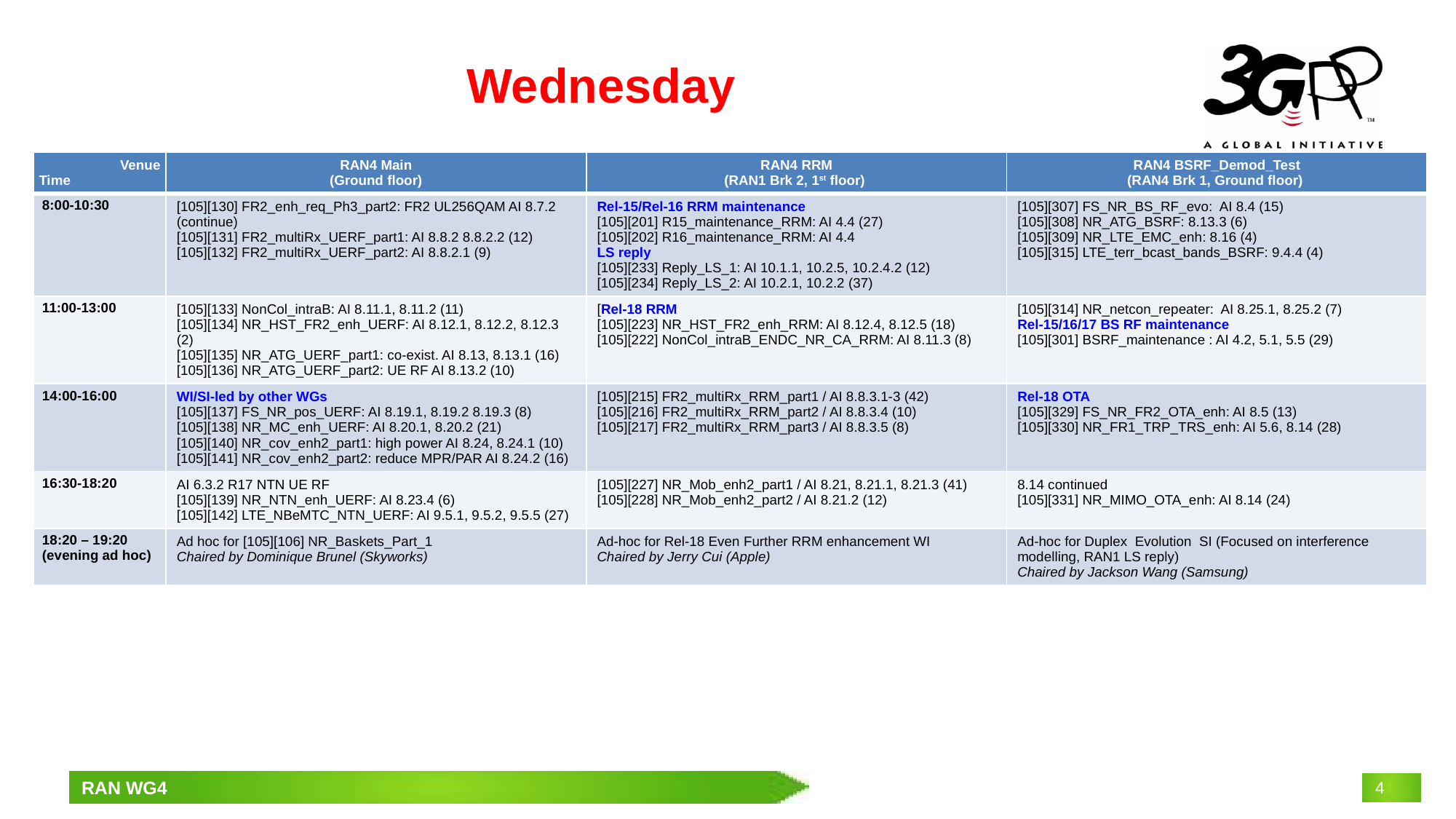

# Wednesday
| Venue Time | RAN4 Main (Ground floor) | RAN4 RRM (RAN1 Brk 2, 1st floor) | RAN4 BSRF\_Demod\_Test (RAN4 Brk 1, Ground floor) |
| --- | --- | --- | --- |
| 8:00-10:30 | [105][130] FR2\_enh\_req\_Ph3\_part2: FR2 UL256QAM AI 8.7.2 (continue) [105][131] FR2\_multiRx\_UERF\_part1: AI 8.8.2 8.8.2.2 (12) [105][132] FR2\_multiRx\_UERF\_part2: AI 8.8.2.1 (9) | Rel-15/Rel-16 RRM maintenance [105][201] R15\_maintenance\_RRM: AI 4.4 (27) [105][202] R16\_maintenance\_RRM: AI 4.4 LS reply [105][233] Reply\_LS\_1: AI 10.1.1, 10.2.5, 10.2.4.2 (12) [105][234] Reply\_LS\_2: AI 10.2.1, 10.2.2 (37) | [105][307] FS\_NR\_BS\_RF\_evo: AI 8.4 (15) [105][308] NR\_ATG\_BSRF: 8.13.3 (6) [105][309] NR\_LTE\_EMC\_enh: 8.16 (4) [105][315] LTE\_terr\_bcast\_bands\_BSRF: 9.4.4 (4) |
| 11:00-13:00 | [105][133] NonCol\_intraB: AI 8.11.1, 8.11.2 (11) [105][134] NR\_HST\_FR2\_enh\_UERF: AI 8.12.1, 8.12.2, 8.12.3 (2) [105][135] NR\_ATG\_UERF\_part1: co-exist. AI 8.13, 8.13.1 (16) [105][136] NR\_ATG\_UERF\_part2: UE RF AI 8.13.2 (10) | [Rel-18 RRM [105][223] NR\_HST\_FR2\_enh\_RRM: AI 8.12.4, 8.12.5 (18) [105][222] NonCol\_intraB\_ENDC\_NR\_CA\_RRM: AI 8.11.3 (8) | [105][314] NR\_netcon\_repeater: AI 8.25.1, 8.25.2 (7) Rel-15/16/17 BS RF maintenance [105][301] BSRF\_maintenance : AI 4.2, 5.1, 5.5 (29) |
| 14:00-16:00 | WI/SI-led by other WGs [105][137] FS\_NR\_pos\_UERF: AI 8.19.1, 8.19.2 8.19.3 (8) [105][138] NR\_MC\_enh\_UERF: AI 8.20.1, 8.20.2 (21) [105][140] NR\_cov\_enh2\_part1: high power AI 8.24, 8.24.1 (10) [105][141] NR\_cov\_enh2\_part2: reduce MPR/PAR AI 8.24.2 (16) | [105][215] FR2\_multiRx\_RRM\_part1 / AI 8.8.3.1-3 (42) [105][216] FR2\_multiRx\_RRM\_part2 / AI 8.8.3.4 (10) [105][217] FR2\_multiRx\_RRM\_part3 / AI 8.8.3.5 (8) | Rel-18 OTA [105][329] FS\_NR\_FR2\_OTA\_enh: AI 8.5 (13) [105][330] NR\_FR1\_TRP\_TRS\_enh: AI 5.6, 8.14 (28) |
| 16:30-18:20 | AI 6.3.2 R17 NTN UE RF [105][139] NR\_NTN\_enh\_UERF: AI 8.23.4 (6) [105][142] LTE\_NBeMTC\_NTN\_UERF: AI 9.5.1, 9.5.2, 9.5.5 (27) | [105][227] NR\_Mob\_enh2\_part1 / AI 8.21, 8.21.1, 8.21.3 (41) [105][228] NR\_Mob\_enh2\_part2 / AI 8.21.2 (12) | 8.14 continued [105][331] NR\_MIMO\_OTA\_enh: AI 8.14 (24) |
| 18:20 – 19:20 (evening ad hoc) | Ad hoc for [105][106] NR\_Baskets\_Part\_1 Chaired by Dominique Brunel (Skyworks) | Ad-hoc for Rel-18 Even Further RRM enhancement WI Chaired by Jerry Cui (Apple) | Ad-hoc for Duplex Evolution SI (Focused on interference modelling, RAN1 LS reply) Chaired by Jackson Wang (Samsung) |